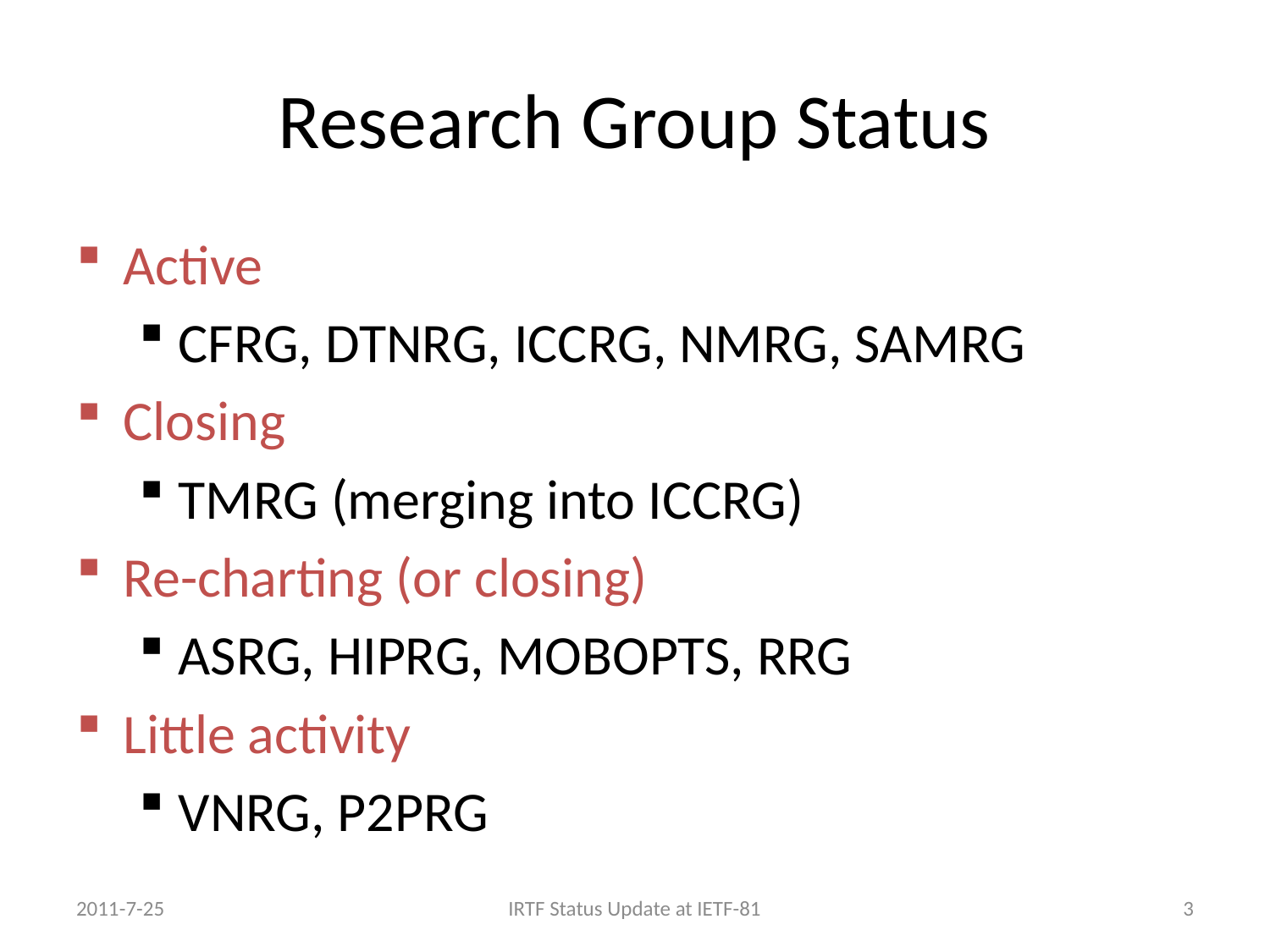

# Research Group Status
Active
CFRG, DTNRG, ICCRG, NMRG, SAMRG
Closing
TMRG (merging into ICCRG)
Re-charting (or closing)
ASRG, HIPRG, MOBOPTS, RRG
Little activity
VNRG, P2PRG
2011-7-25
IRTF Status Update at IETF-81
3